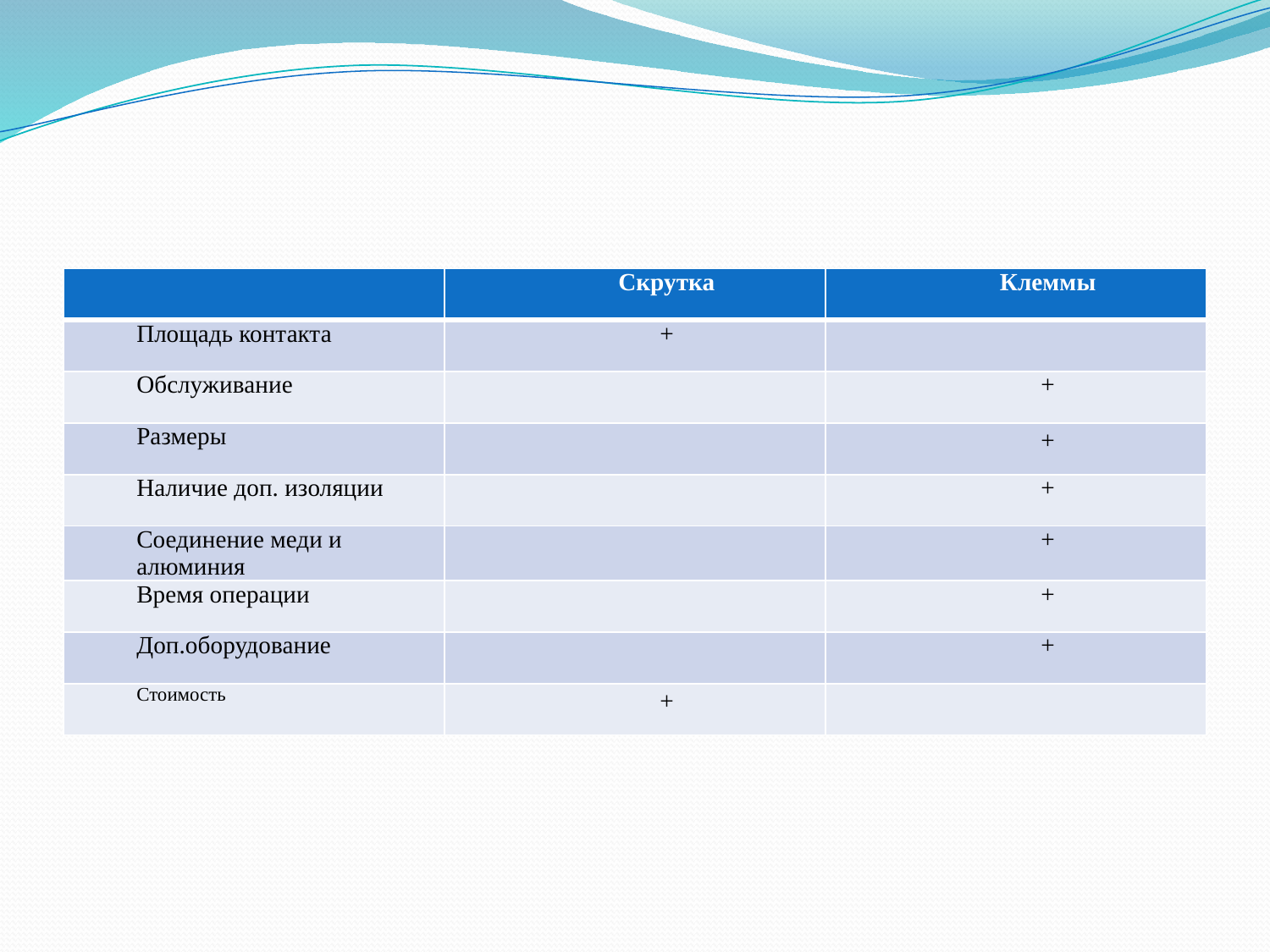

#
|  | Скрутка | Клеммы |
| --- | --- | --- |
| Площадь контакта | + |  |
| Обслуживание |  | + |
| Размеры |  | + |
| Наличие доп. изоляции |  | + |
| Соединение меди и алюминия |  | + |
| Время операции |  | + |
| Доп.оборудование |  | + |
| Стоимость | + |  |